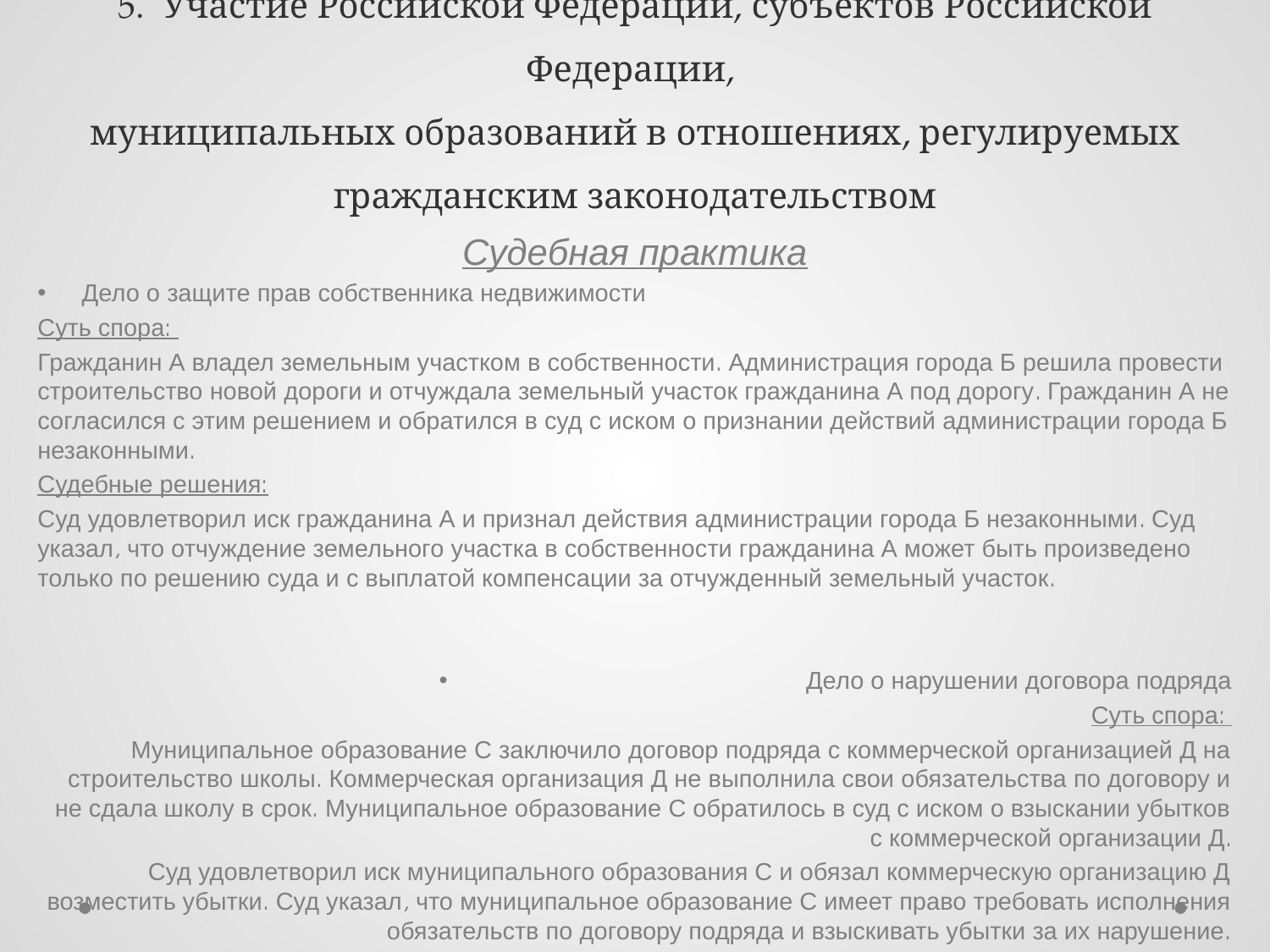

# 5.  Участие Российской Федерации, субъектов Российской Федерации, муниципальных образований в отношениях, регулируемых гражданским законодательством
Судебная практика
Дело о защите прав собственника недвижимости
Суть спора:
Гражданин А владел земельным участком в собственности. Администрация города Б решила провести строительство новой дороги и отчуждала земельный участок гражданина А под дорогу. Гражданин А не согласился с этим решением и обратился в суд с иском о признании действий администрации города Б незаконными.
Судебные решения:
Суд удовлетворил иск гражданина А и признал действия администрации города Б незаконными. Суд указал, что отчуждение земельного участка в собственности гражданина А может быть произведено только по решению суда и с выплатой компенсации за отчужденный земельный участок.

Дело о нарушении договора подряда
Суть спора:
Муниципальное образование С заключило договор подряда с коммерческой организацией Д на строительство школы. Коммерческая организация Д не выполнила свои обязательства по договору и не сдала школу в срок. Муниципальное образование С обратилось в суд с иском о взыскании убытков с коммерческой организации Д.
Суд удовлетворил иск муниципального образования С и обязал коммерческую организацию Д возместить убытки. Суд указал, что муниципальное образование С имеет право требовать исполнения обязательств по договору подряда и взыскивать убытки за их нарушение.